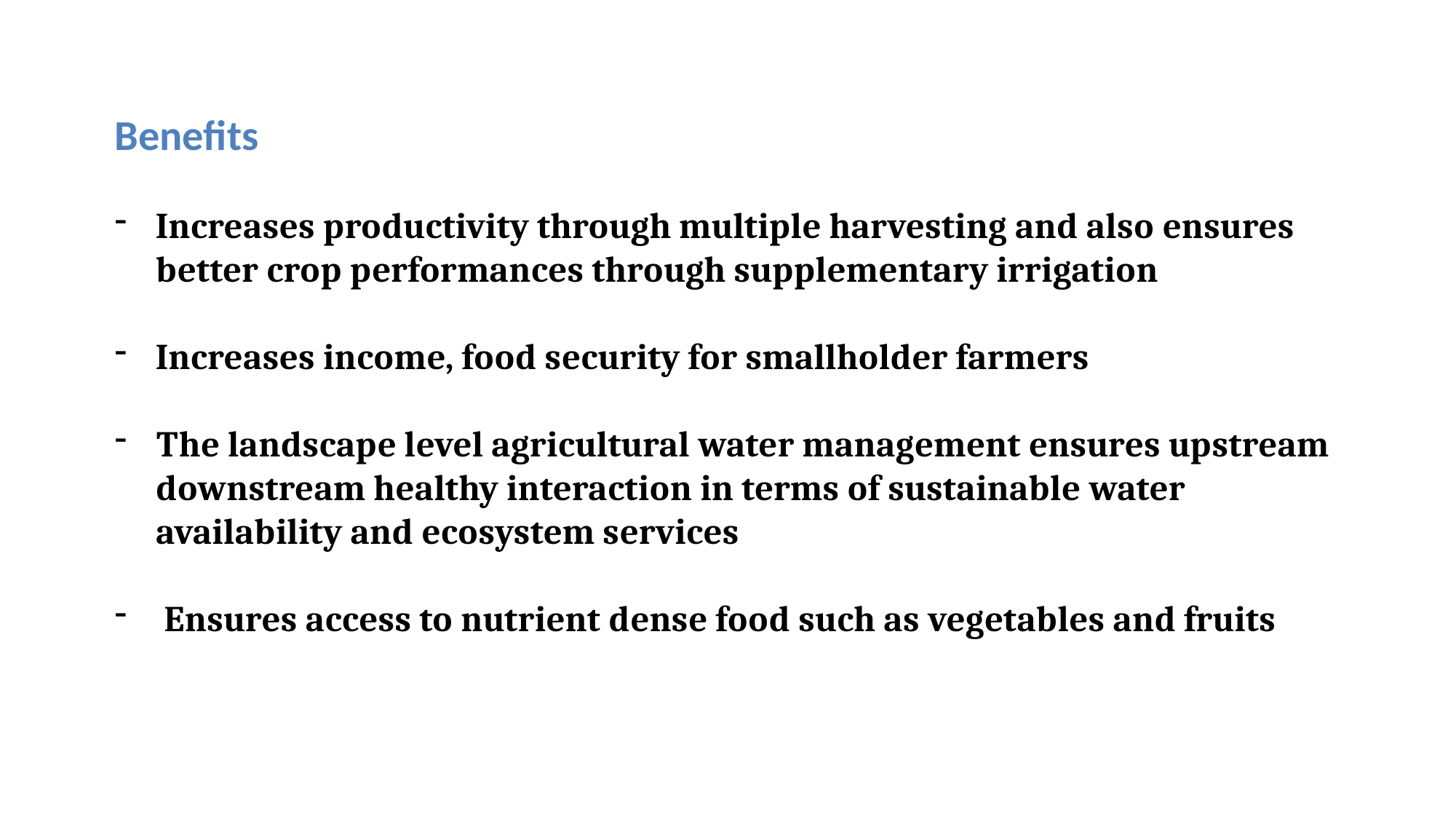

Benefits

Increases productivity through multiple harvesting and also ensures better crop performances through supplementary irrigation

Increases income, food security for smallholder farmers

The landscape level agricultural water management ensures upstream downstream healthy interaction in terms of sustainable water availability and ecosystem services

 Ensures access to nutrient dense food such as vegetables and fruits